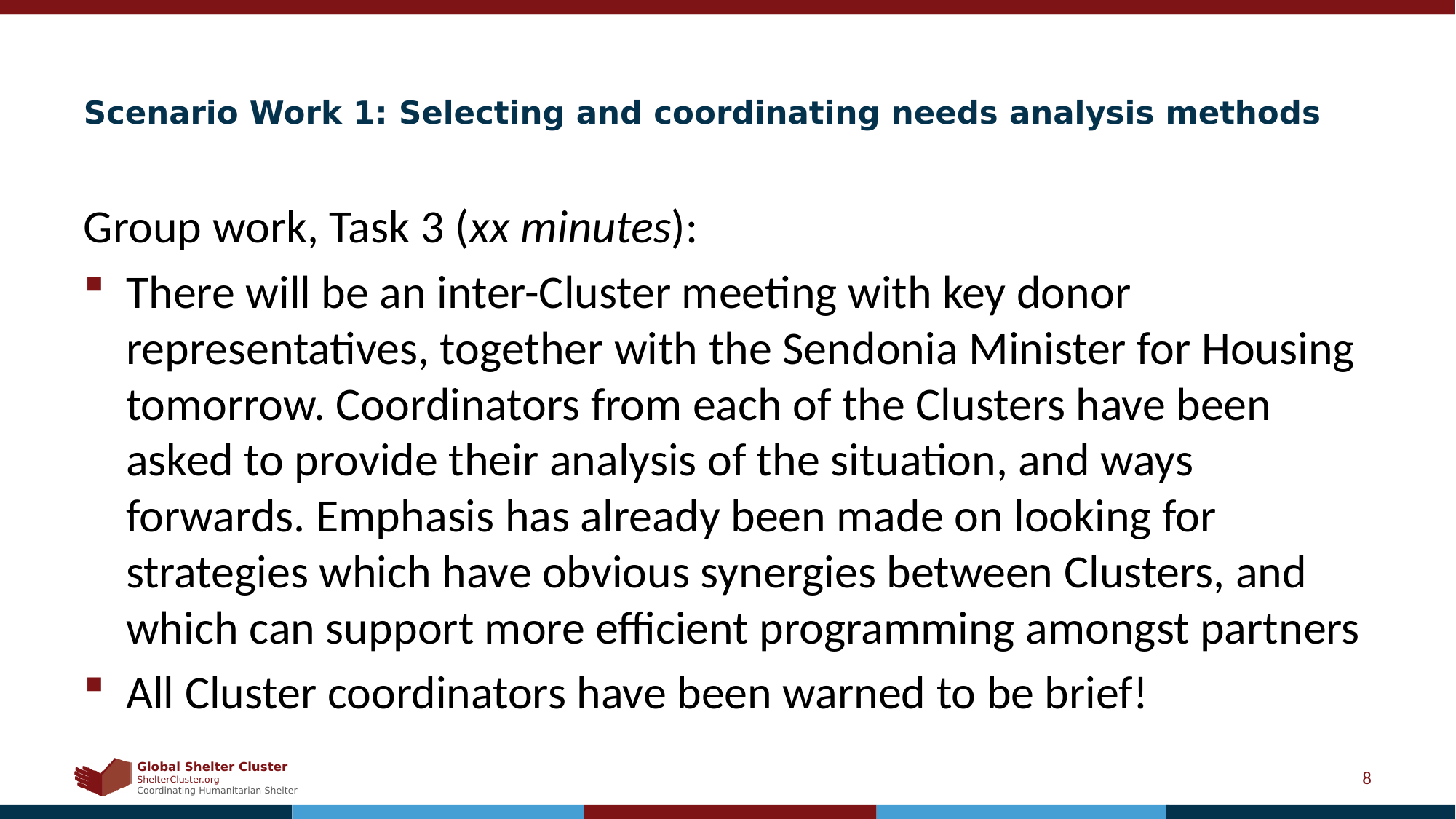

# Scenario Work 1: Selecting and coordinating needs analysis methods
Group work, Task 3 (xx minutes):
There will be an inter-Cluster meeting with key donor representatives, together with the Sendonia Minister for Housing tomorrow. Coordinators from each of the Clusters have been asked to provide their analysis of the situation, and ways forwards. Emphasis has already been made on looking for strategies which have obvious synergies between Clusters, and which can support more efficient programming amongst partners
All Cluster coordinators have been warned to be brief!

8